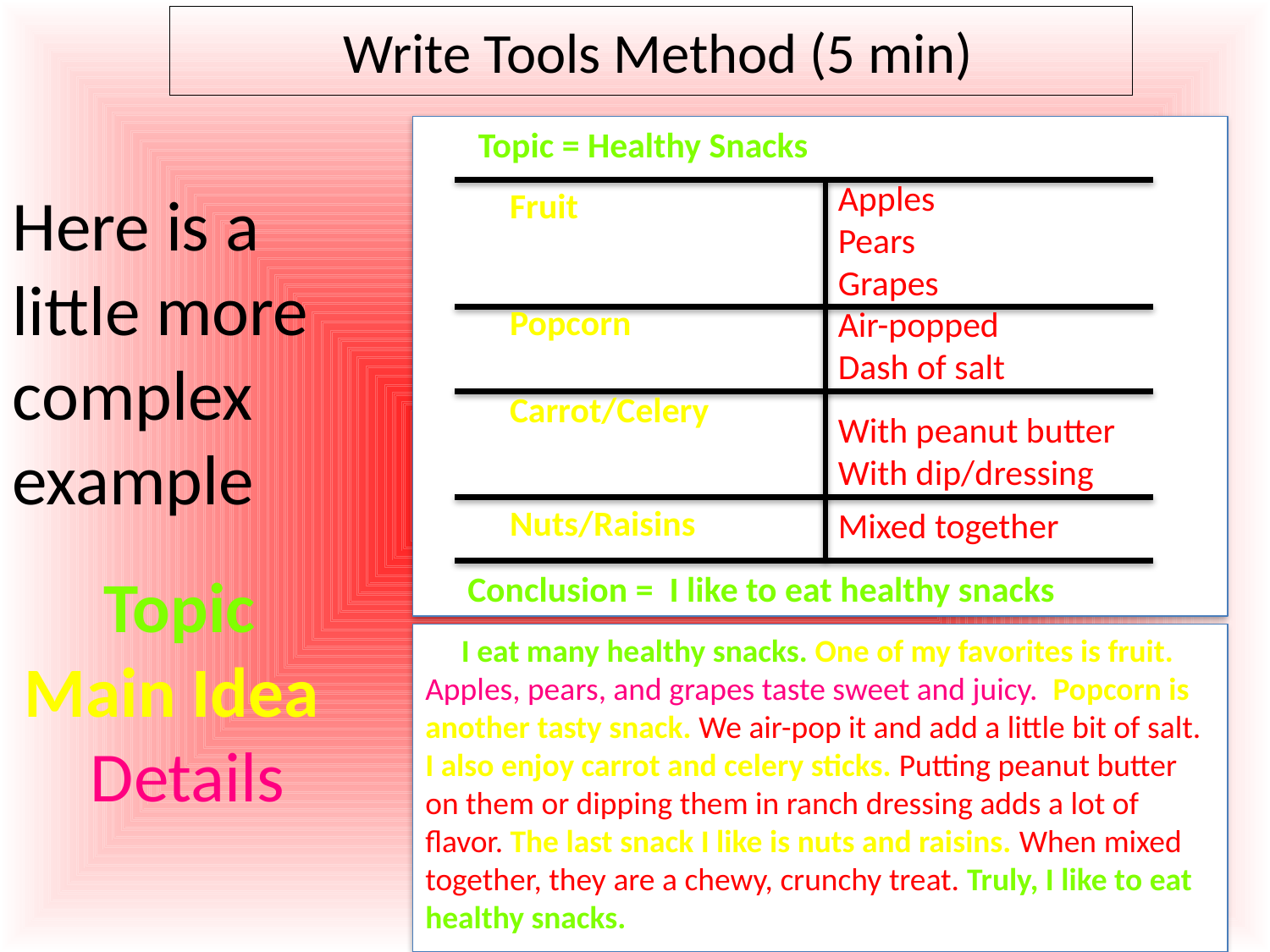

# Write Tools Method (5 min)

Topic = Healthy Snacks
Apples
Pears
Grapes
Here is a little more complex example
Fruit
Popcorn
Air-popped
Dash of salt
Carrot/Celery
With peanut butter
With dip/dressing
Nuts/Raisins
Mixed together
Topic
Main Idea
Details
Conclusion =  I like to eat healthy snacks
     I eat many healthy snacks. One of my favorites is fruit. Apples, pears, and grapes taste sweet and juicy.  Popcorn is another tasty snack. We air-pop it and add a little bit of salt.  I also enjoy carrot and celery sticks. Putting peanut butter on them or dipping them in ranch dressing adds a lot of flavor. The last snack I like is nuts and raisins. When mixed together, they are a chewy, crunchy treat. Truly, I like to eat healthy snacks.